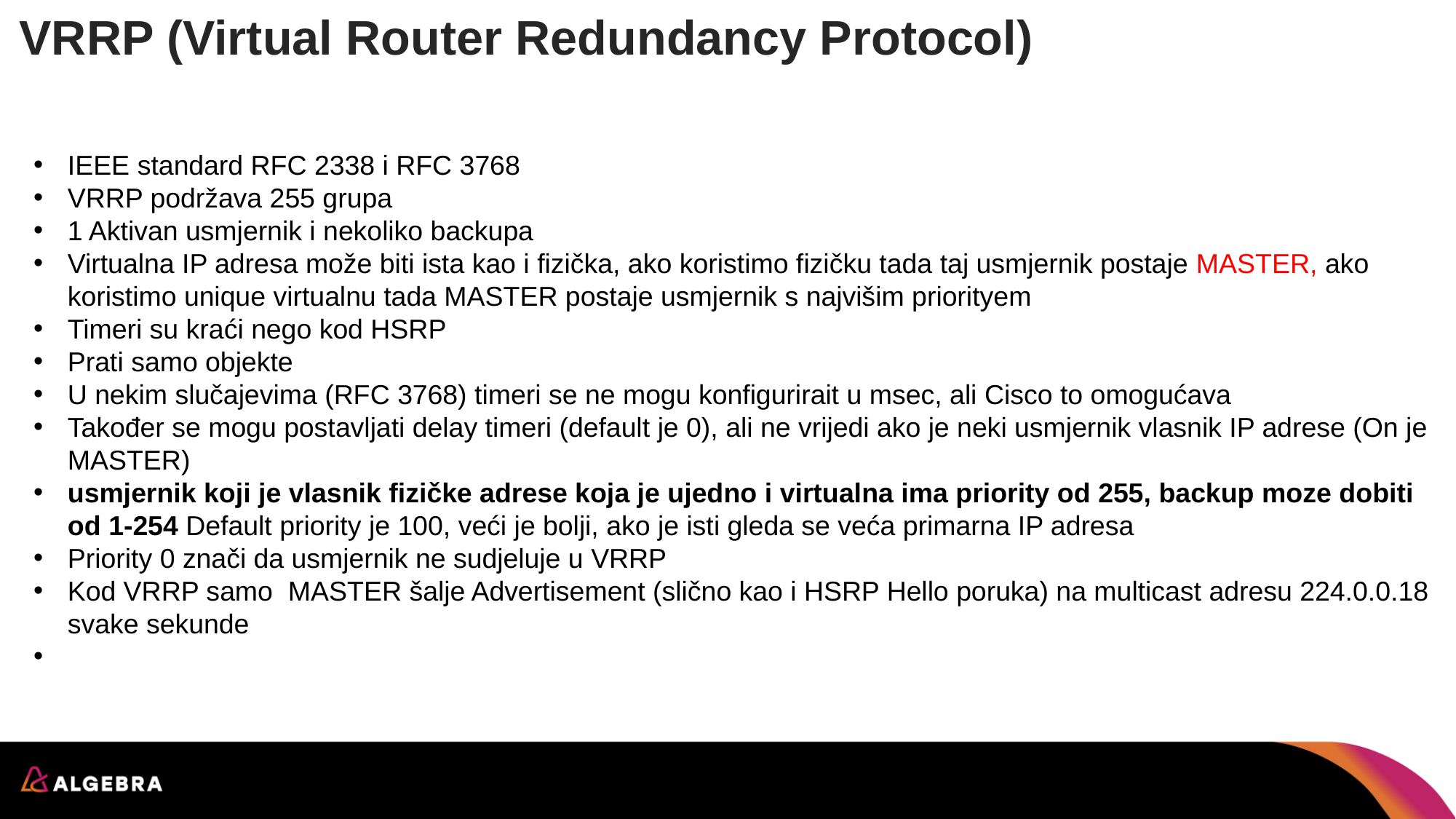

# VRRP (Virtual Router Redundancy Protocol)
IEEE standard RFC 2338 i RFC 3768
VRRP podržava 255 grupa
1 Aktivan usmjernik i nekoliko backupa
Virtualna IP adresa može biti ista kao i fizička, ako koristimo fizičku tada taj usmjernik postaje MASTER, ako koristimo unique virtualnu tada MASTER postaje usmjernik s najvišim priorityem
Timeri su kraći nego kod HSRP
Prati samo objekte
U nekim slučajevima (RFC 3768) timeri se ne mogu konfigurirait u msec, ali Cisco to omogućava
Također se mogu postavljati delay timeri (default je 0), ali ne vrijedi ako je neki usmjernik vlasnik IP adrese (On je MASTER)
usmjernik koji je vlasnik fizičke adrese koja je ujedno i virtualna ima priority od 255, backup moze dobiti od 1-254 Default priority je 100, veći je bolji, ako je isti gleda se veća primarna IP adresa
Priority 0 znači da usmjernik ne sudjeluje u VRRP
Kod VRRP samo  MASTER šalje Advertisement (slično kao i HSRP Hello poruka) na multicast adresu 224.0.0.18 svake sekunde